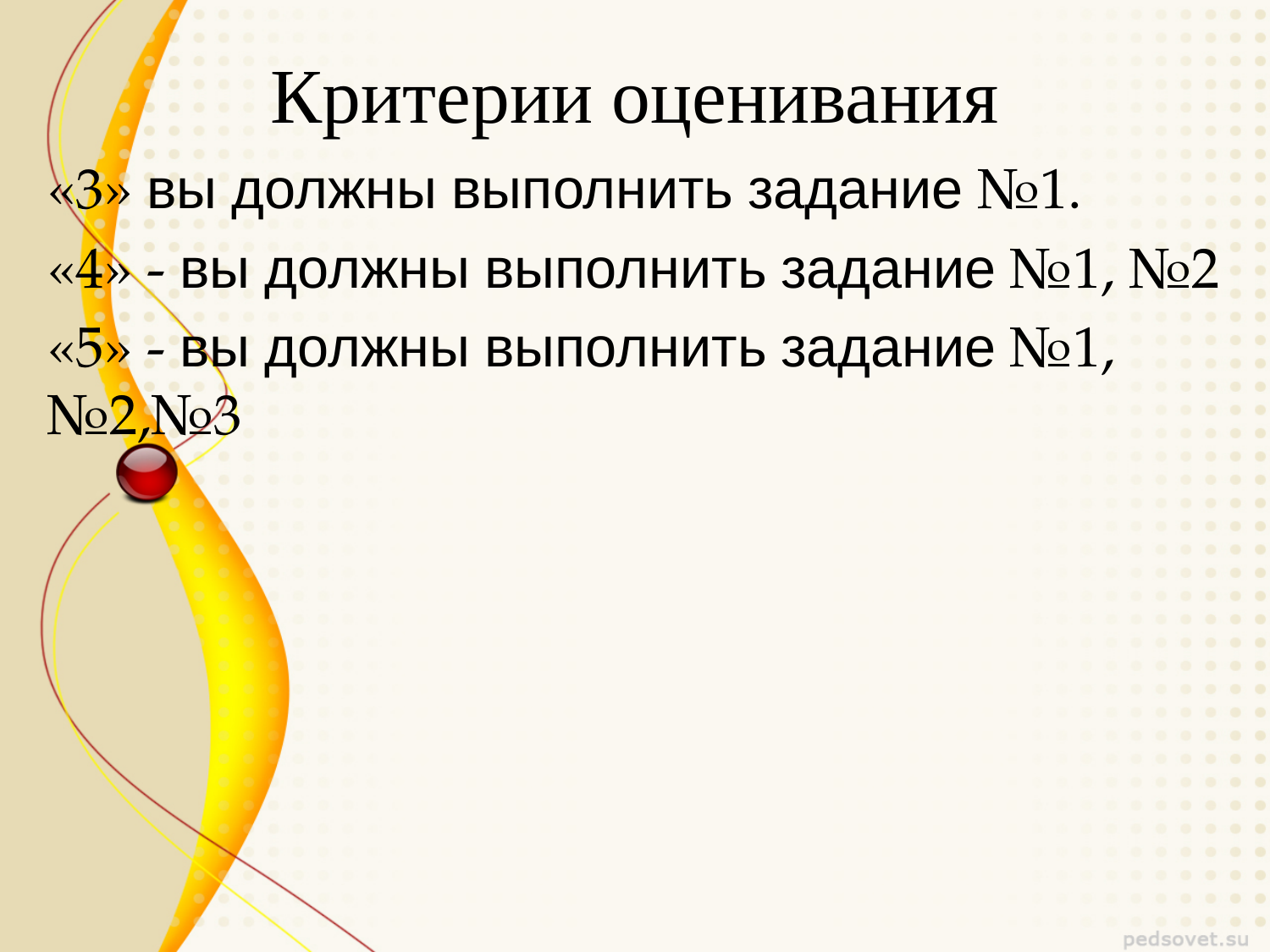

# Критерии оценивания
«3» вы должны выполнить задание №1.
«4» - вы должны выполнить задание №1, №2
«5» - вы должны выполнить задание №1, №2,№3